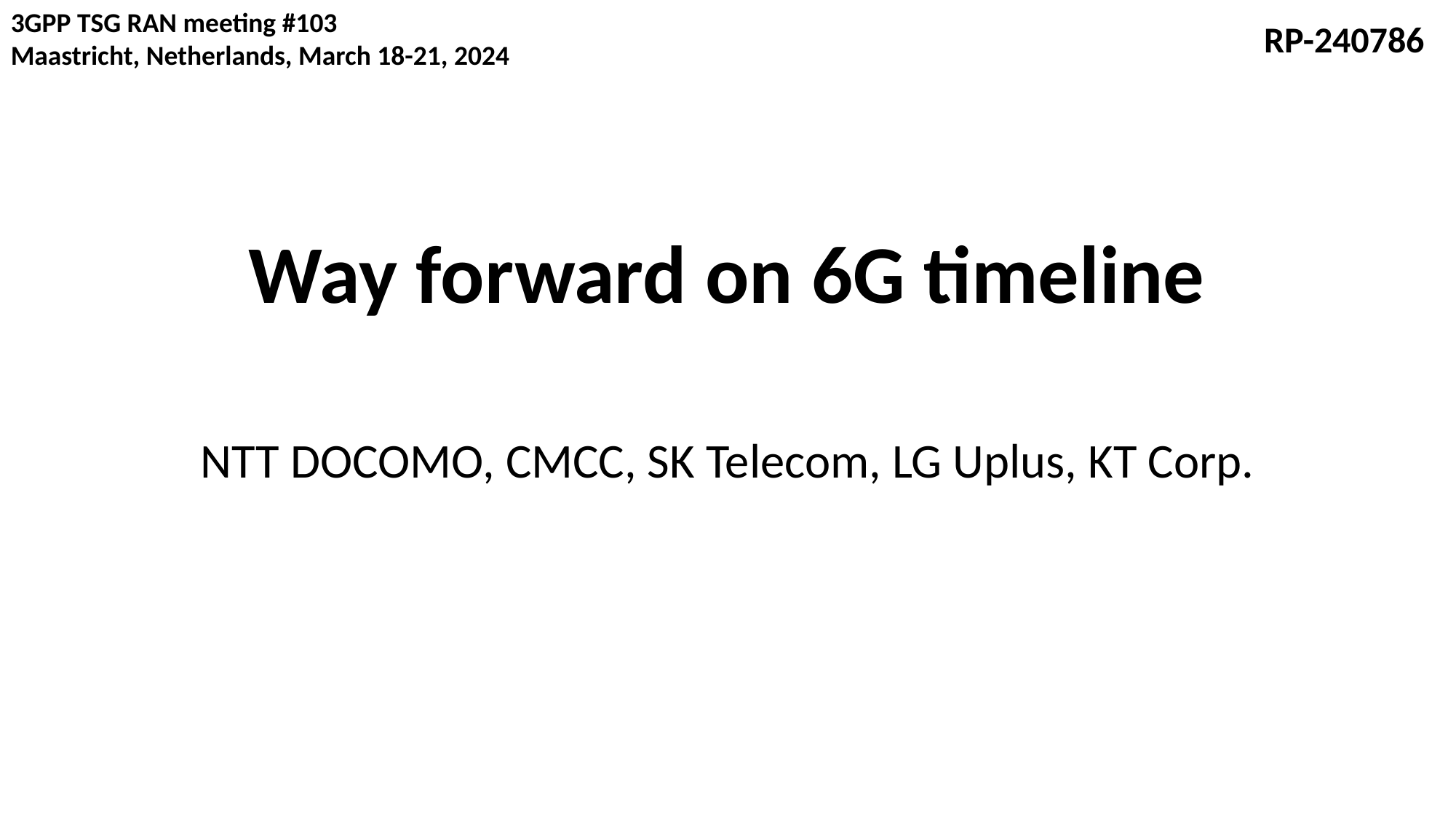

3GPP TSG RAN meeting #103
Maastricht, Netherlands, March 18-21, 2024
RP-240786
# Way forward on 6G timeline
NTT DOCOMO, CMCC, SK Telecom, LG Uplus, KT Corp.